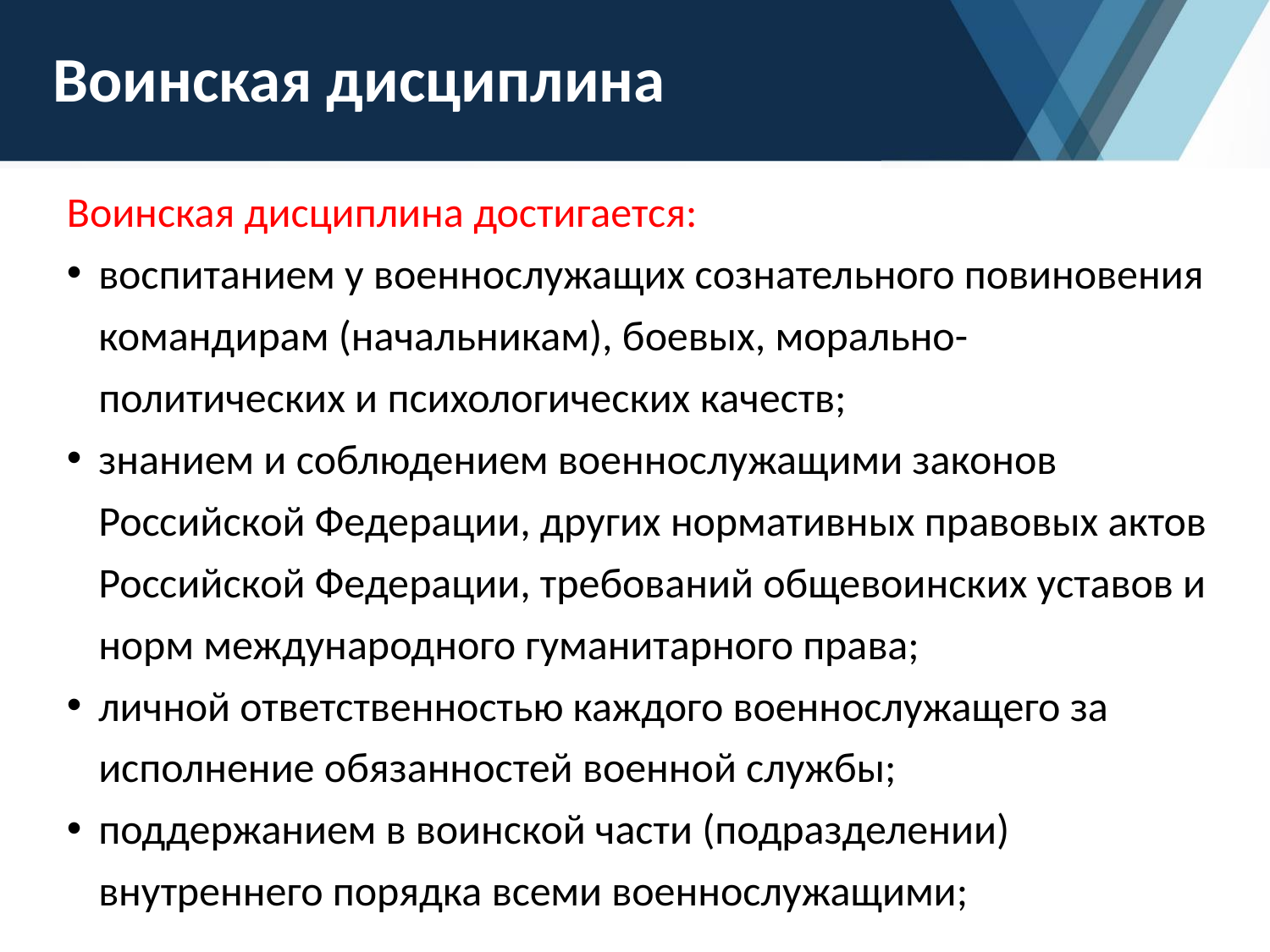

# Воинская дисциплина
Воинская дисциплина достигается:
воспитанием у военнослужащих сознательного повиновения командирам (начальникам), боевых, морально-политических и психологических качеств;
знанием и соблюдением военнослужащими законов Российской Федерации, других нормативных правовых актов Российской Федерации, требований общевоинских уставов и норм международного гуманитарного права;
личной ответственностью каждого военнослужащего за исполнение обязанностей военной службы;
поддержанием в воинской части (подразделении) внутреннего порядка всеми военнослужащими;